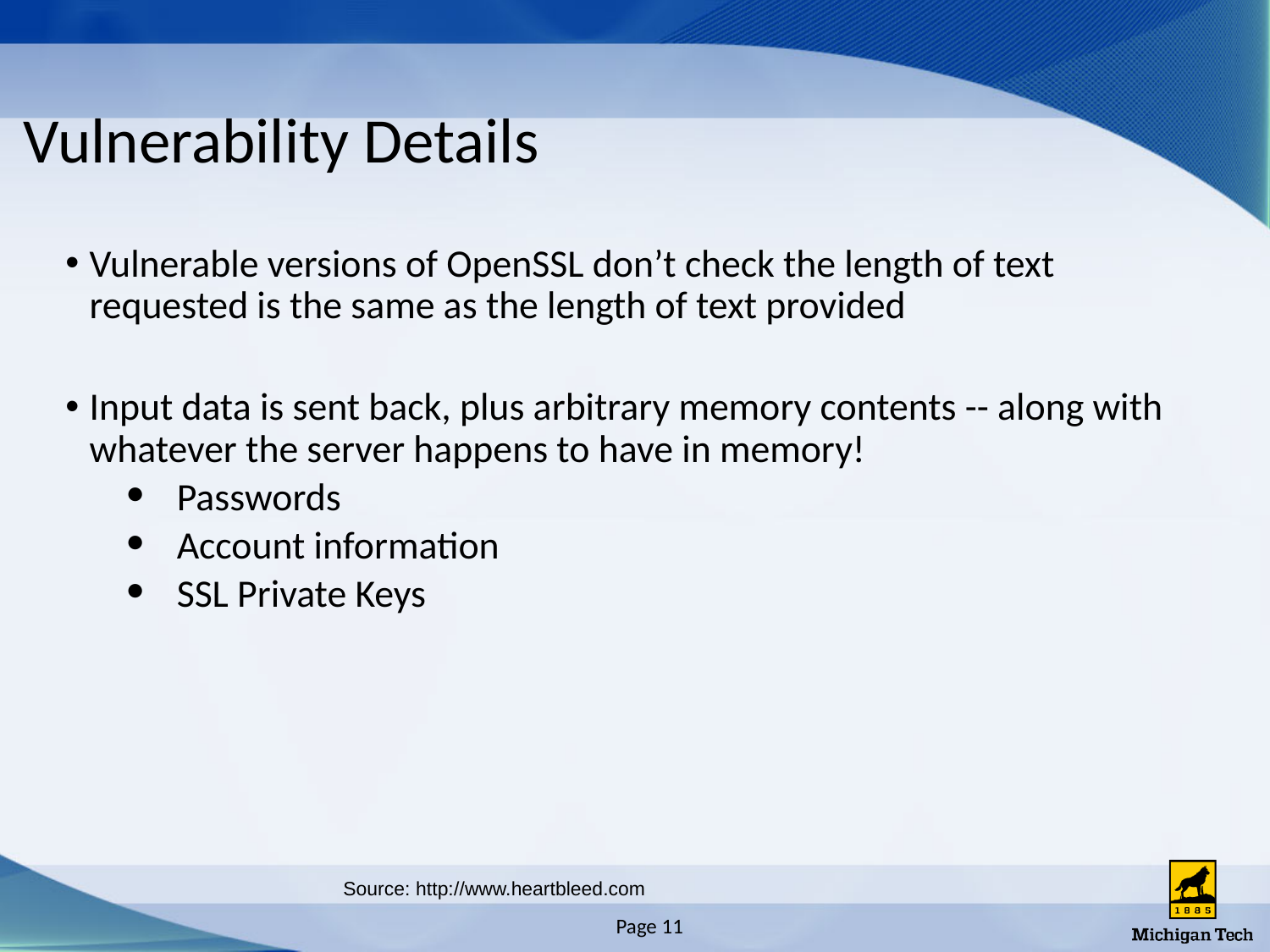

# Vulnerability Details
Vulnerable versions of OpenSSL don’t check the length of text requested is the same as the length of text provided
Input data is sent back, plus arbitrary memory contents -- along with whatever the server happens to have in memory!
Passwords
Account information
SSL Private Keys
Source: http://www.heartbleed.com